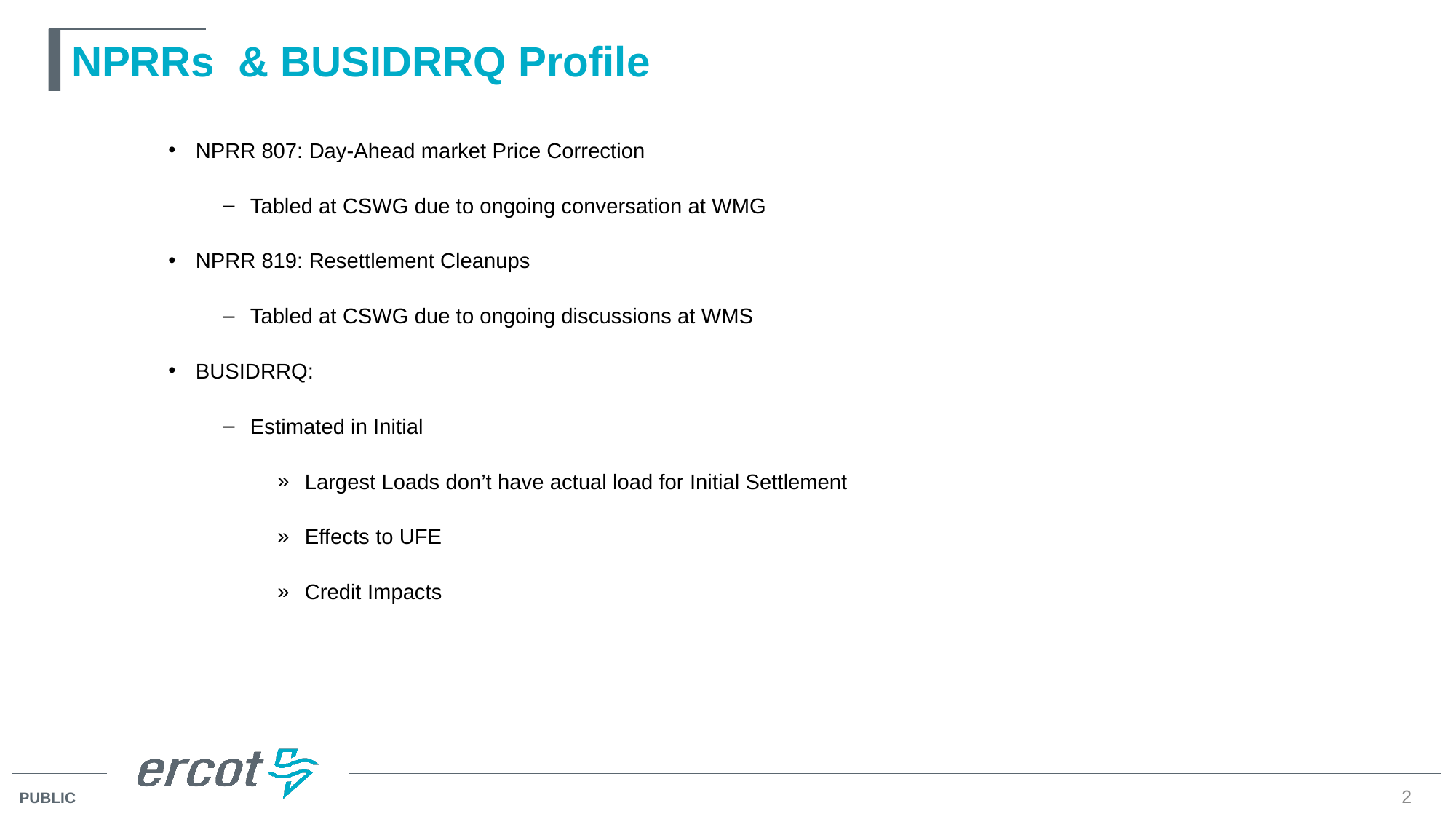

# NPRRs  & BUSIDRRQ Profile
NPRR 807: Day-Ahead market Price Correction
Tabled at CSWG due to ongoing conversation at WMG
NPRR 819: Resettlement Cleanups
Tabled at CSWG due to ongoing discussions at WMS
BUSIDRRQ:
Estimated in Initial
Largest Loads don’t have actual load for Initial Settlement
Effects to UFE
Credit Impacts

2